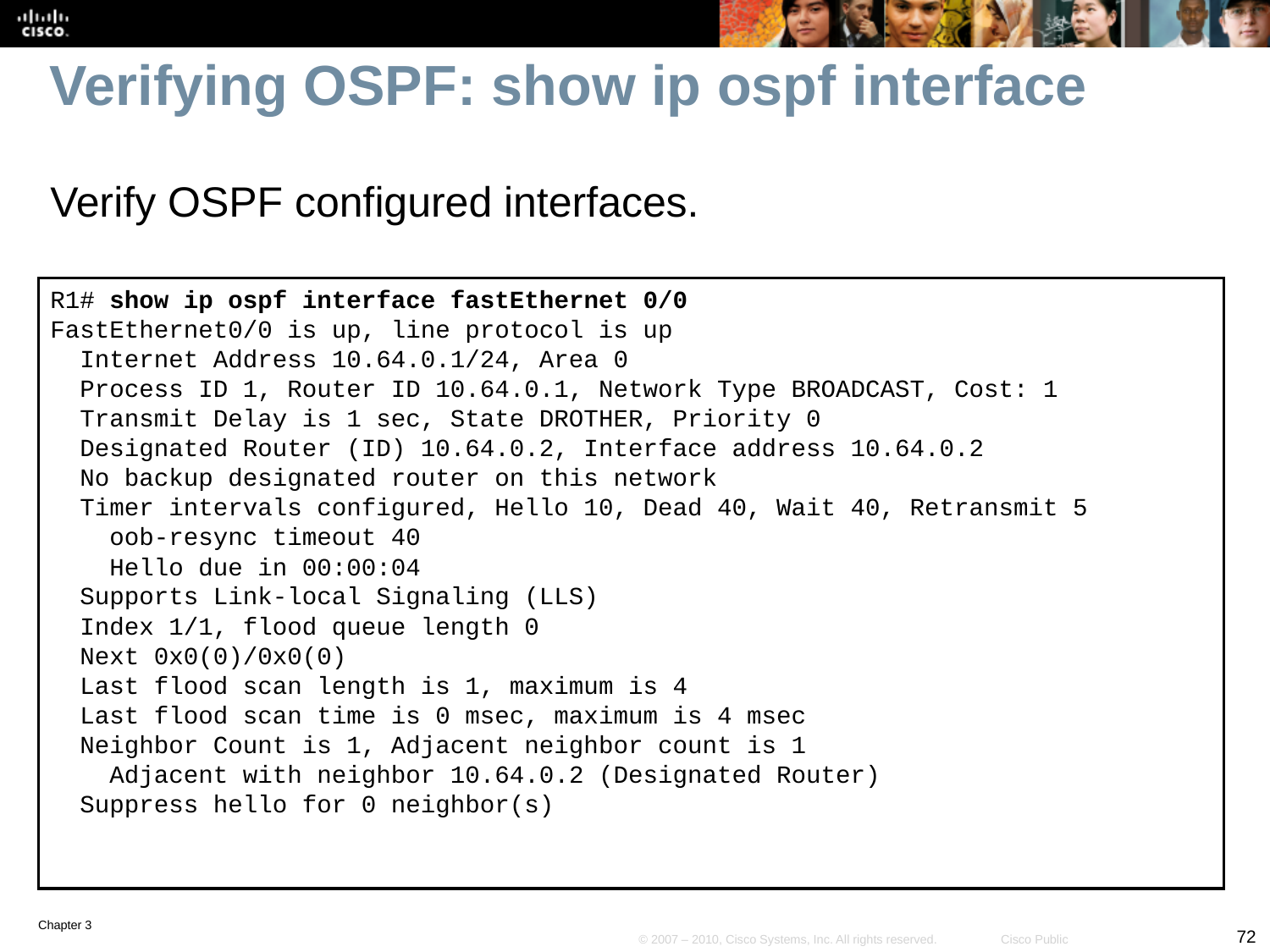

# Verifying OSPF: show ip ospf interface
Verify OSPF configured interfaces.
R1# show ip ospf interface fastEthernet 0/0
FastEthernet0/0 is up, line protocol is up
  Internet Address 10.64.0.1/24, Area 0
  Process ID 1, Router ID 10.64.0.1, Network Type BROADCAST, Cost: 1
  Transmit Delay is 1 sec, State DROTHER, Priority 0
  Designated Router (ID) 10.64.0.2, Interface address 10.64.0.2
  No backup designated router on this network
  Timer intervals configured, Hello 10, Dead 40, Wait 40, Retransmit 5
    oob-resync timeout 40
    Hello due in 00:00:04
  Supports Link-local Signaling (LLS)
  Index 1/1, flood queue length 0
  Next 0x0(0)/0x0(0)
  Last flood scan length is 1, maximum is 4
  Last flood scan time is 0 msec, maximum is 4 msec
  Neighbor Count is 1, Adjacent neighbor count is 1
    Adjacent with neighbor 10.64.0.2 (Designated Router)
  Suppress hello for 0 neighbor(s)